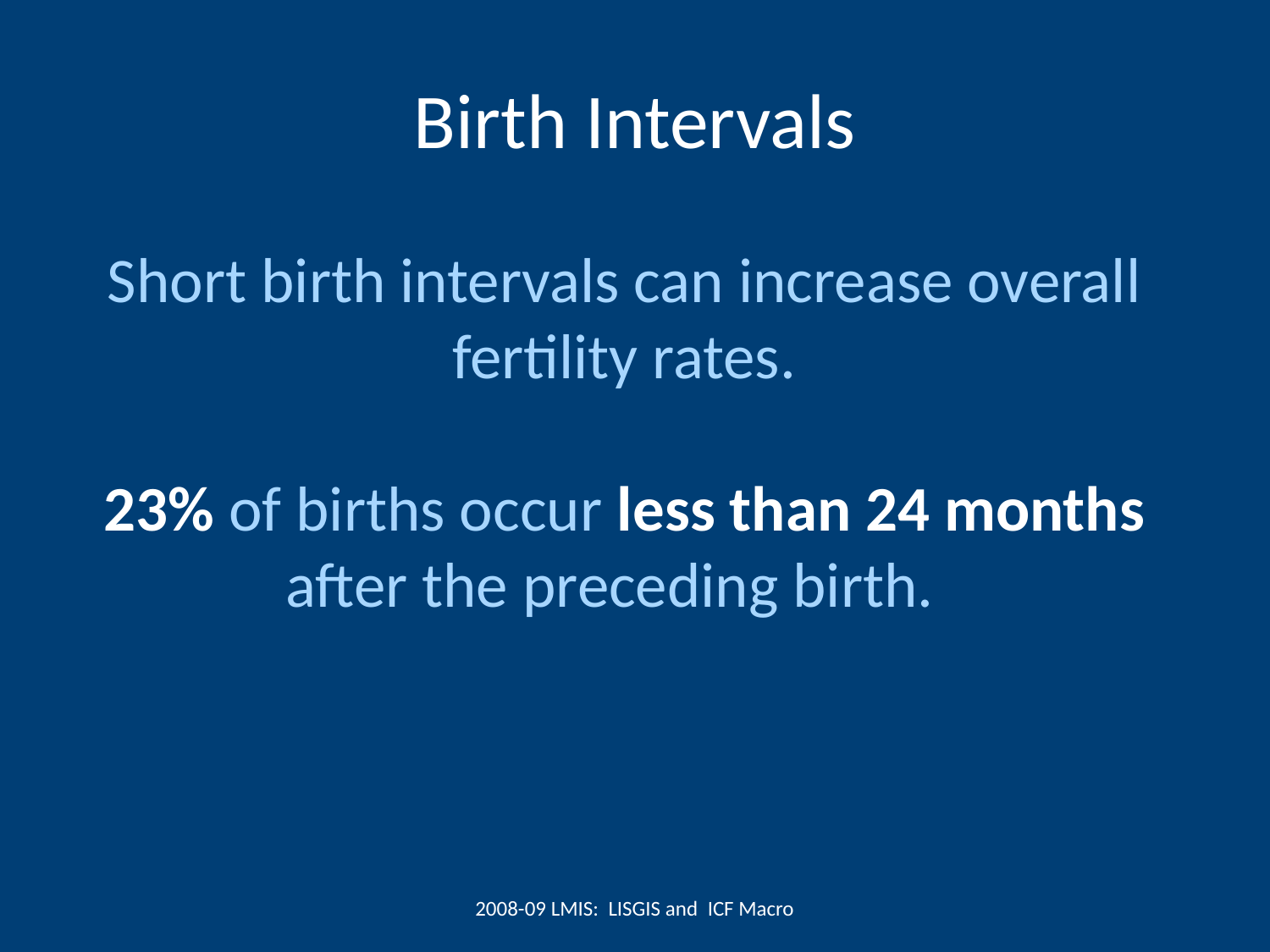

# Birth Intervals
Short birth intervals can increase overall fertility rates.

23% of births occur less than 24 months after the preceding birth.

2008-09 LMIS:  LISGIS and  ICF Macro